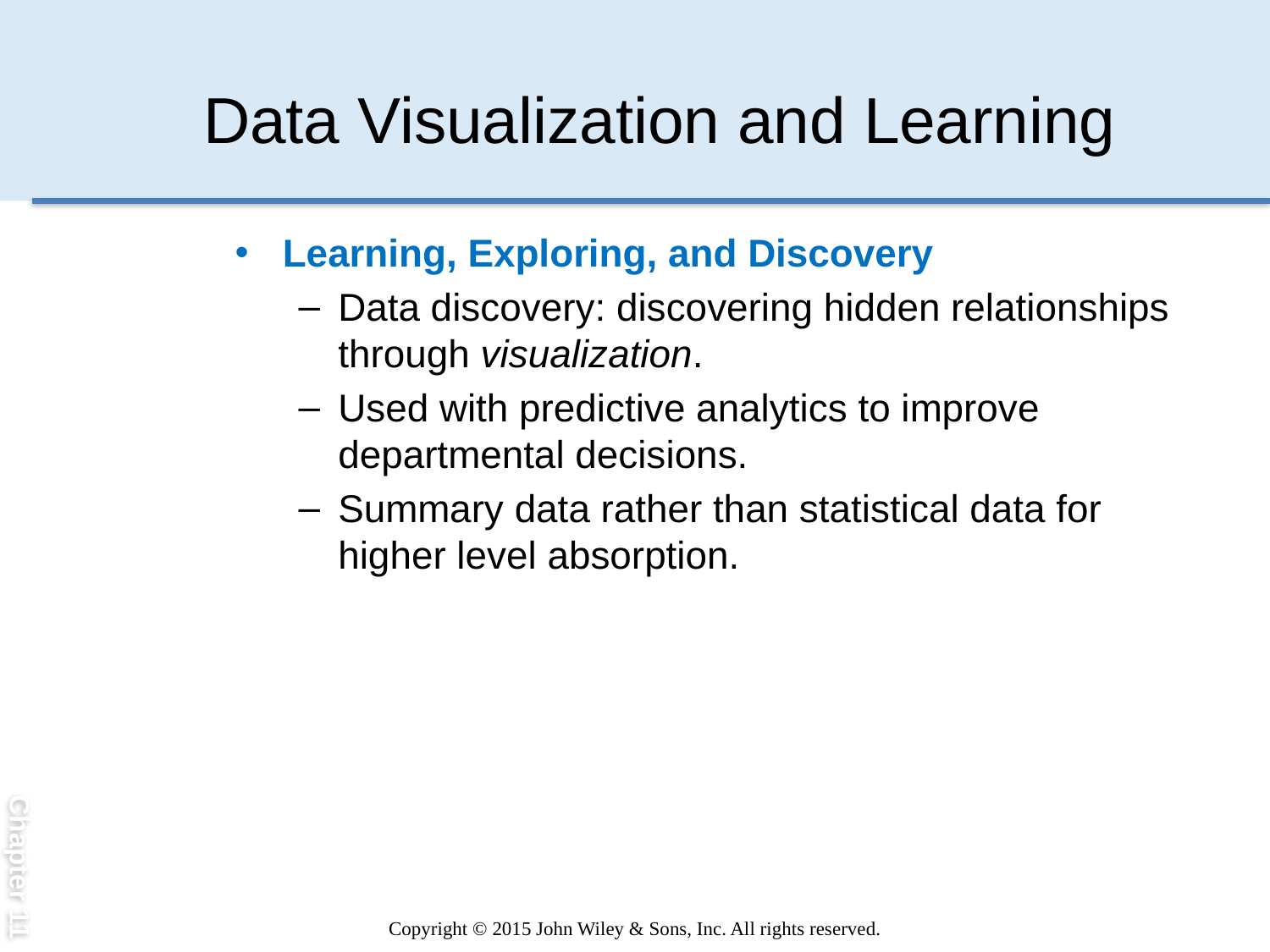

Chapter 11
# Data Visualization and Learning
Learning, Exploring, and Discovery
Data discovery: discovering hidden relationships through visualization.
Used with predictive analytics to improve departmental decisions.
Summary data rather than statistical data for higher level absorption.